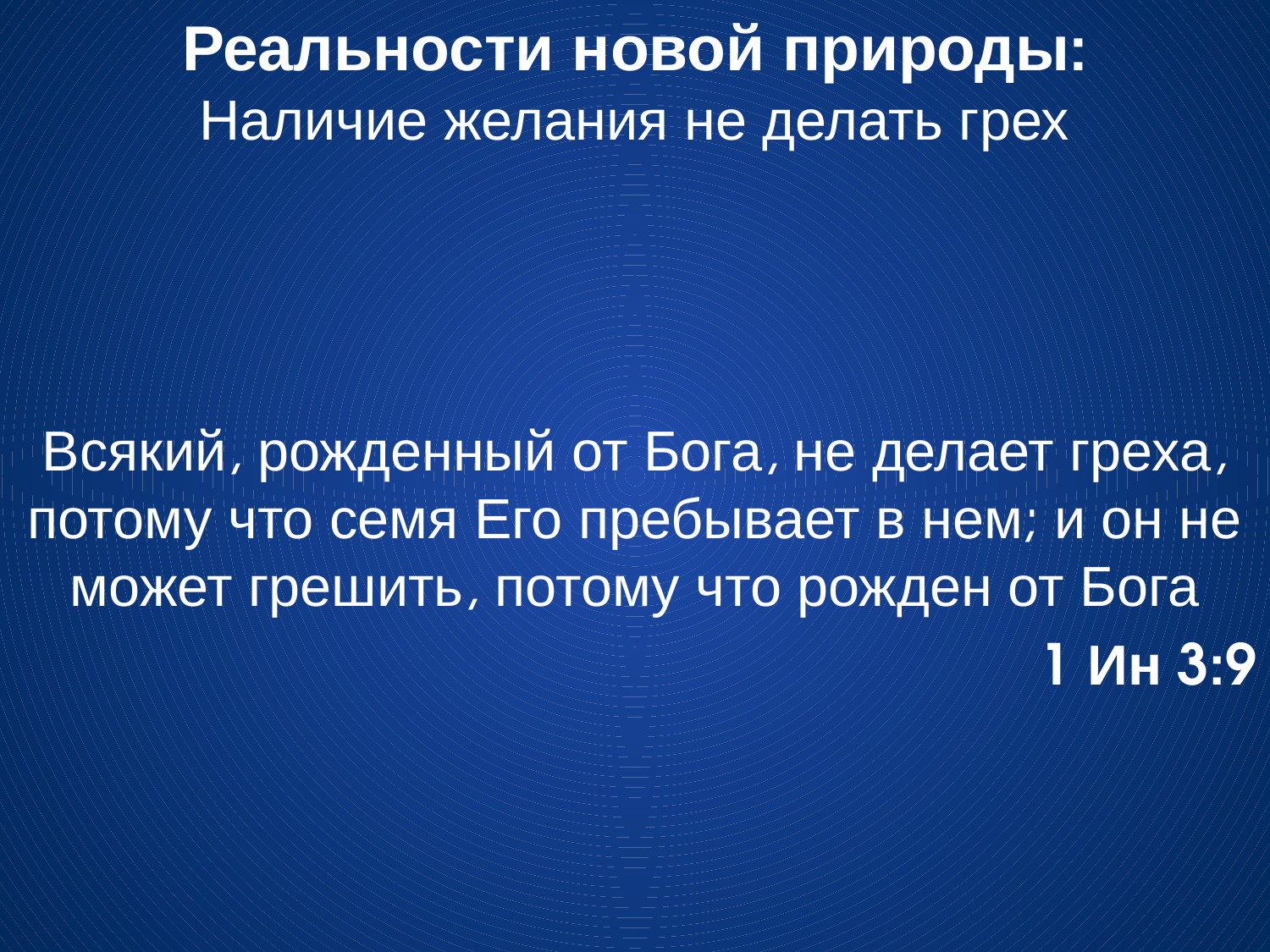

# Реальности новой природы: Наличие желания не делать грех
Всякий, рожденный от Бога, не делает греха, потому что семя Его пребывает в нем; и он не может грешить, потому что рожден от Бога
1 Ин 3:9